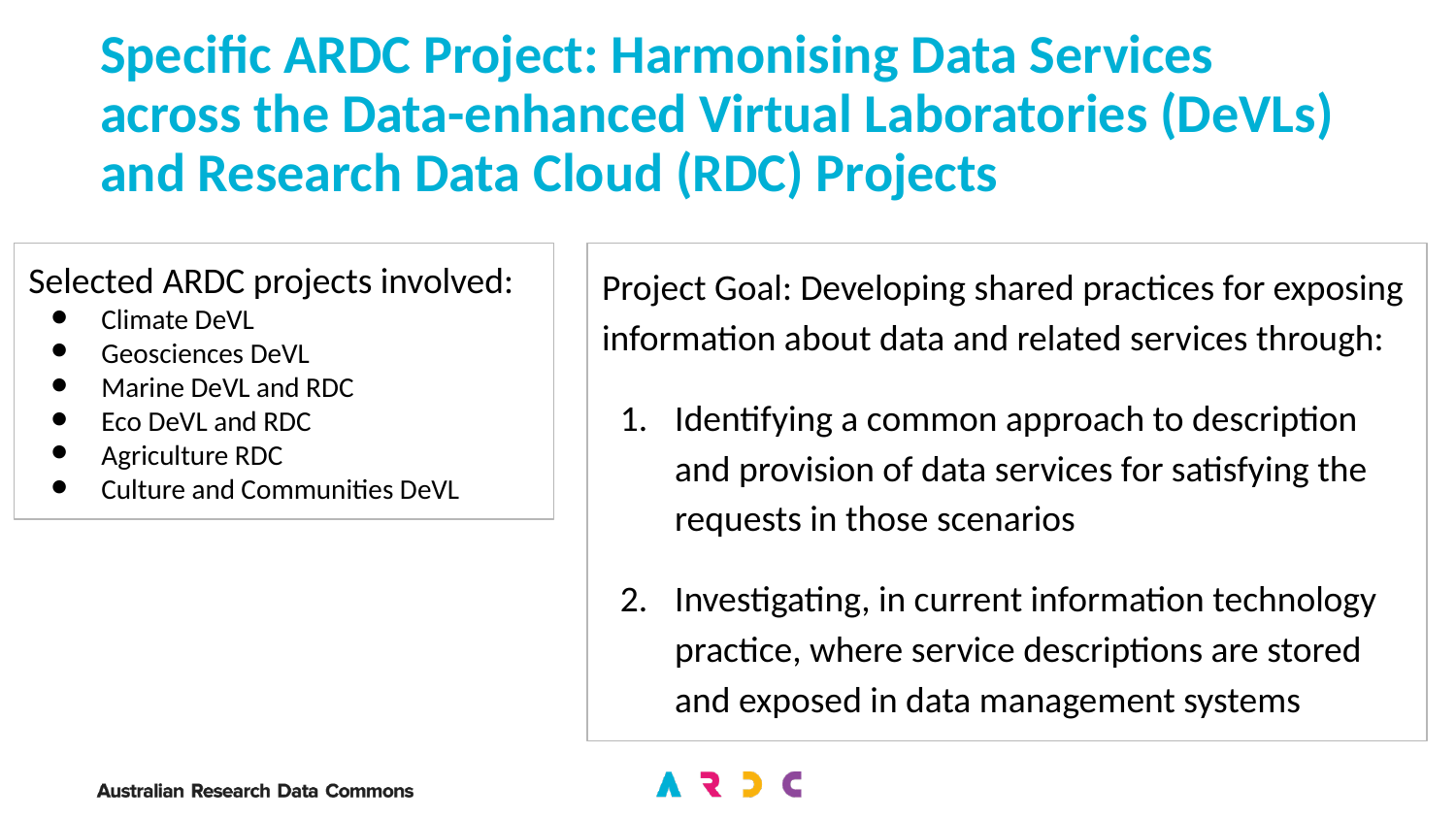

# Specific ARDC Project: Harmonising Data Services across the Data-enhanced Virtual Laboratories (DeVLs) and Research Data Cloud (RDC) Projects
Selected ARDC projects involved:
Climate DeVL
Geosciences DeVL
Marine DeVL and RDC
Eco DeVL and RDC
Agriculture RDC
Culture and Communities DeVL
Project Goal: Developing shared practices for exposing information about data and related services through:
Identifying a common approach to description and provision of data services for satisfying the requests in those scenarios
Investigating, in current information technology practice, where service descriptions are stored and exposed in data management systems